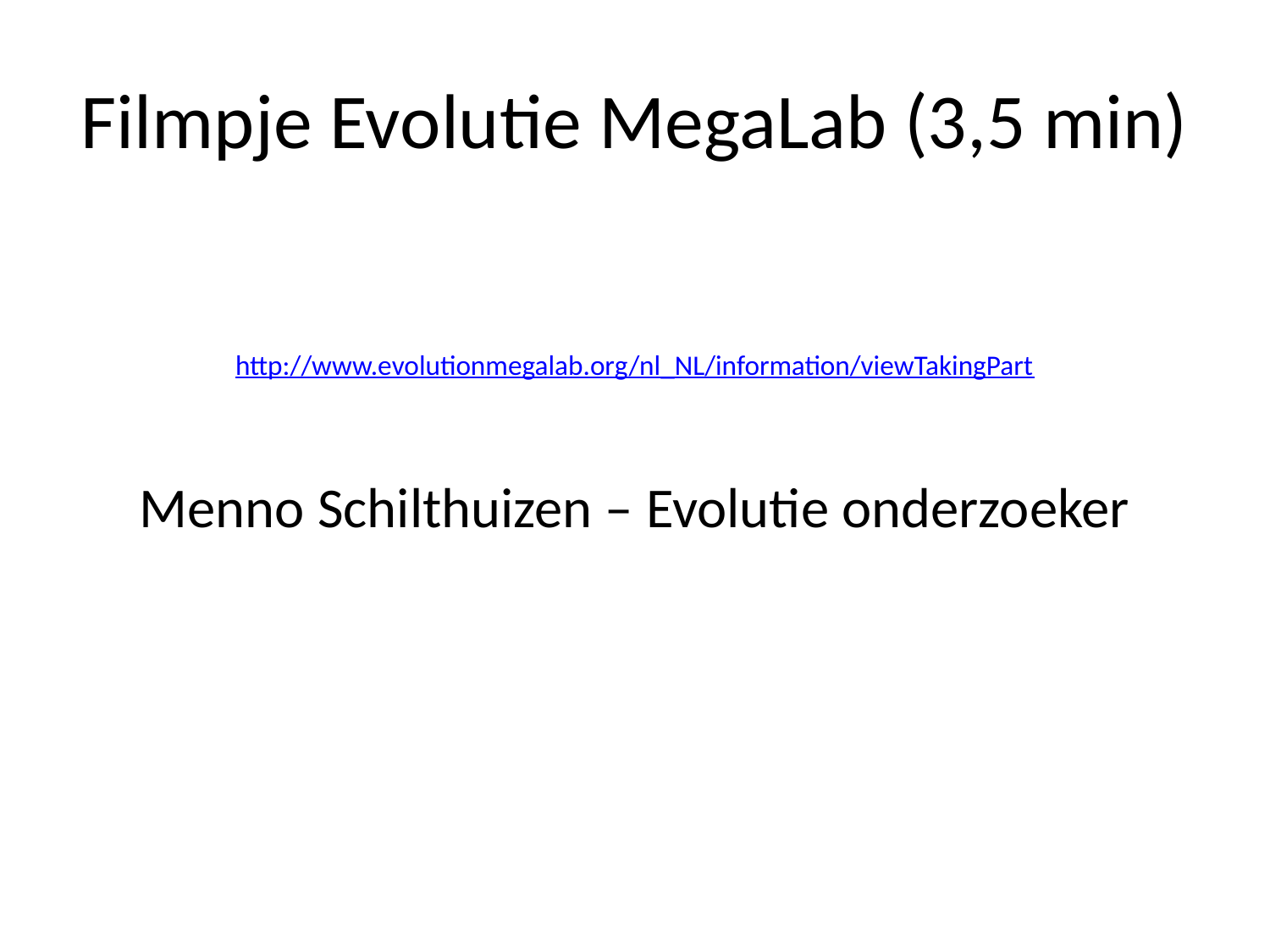

# Filmpje Evolutie MegaLab (3,5 min)

http://www.evolutionmegalab.org/nl_NL/information/viewTakingPart

Menno Schilthuizen – Evolutie onderzoeker